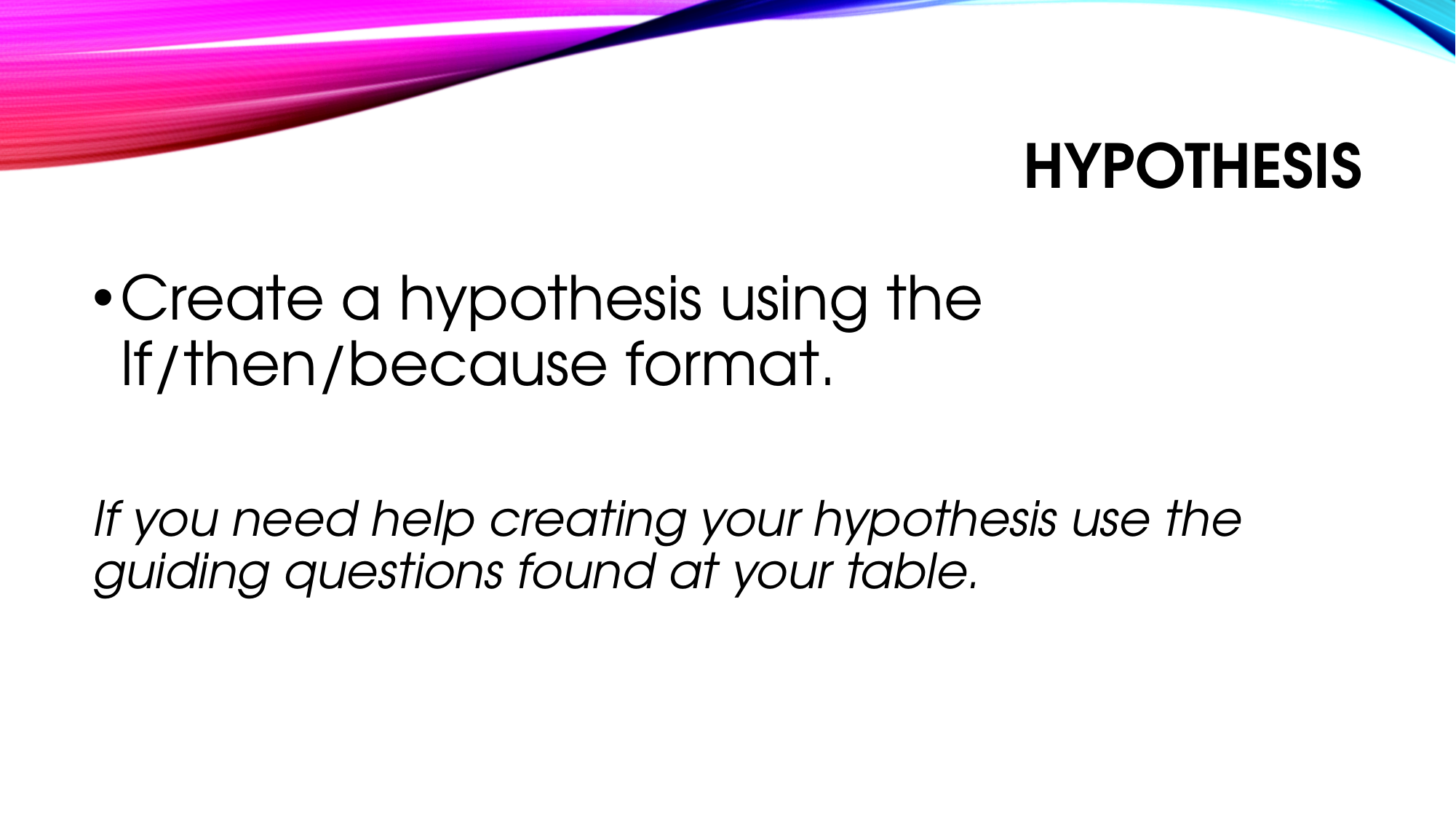

# Hypothesis
Create a hypothesis using the If/then/because format.

If you need help creating your hypothesis use the guiding questions found at your table.